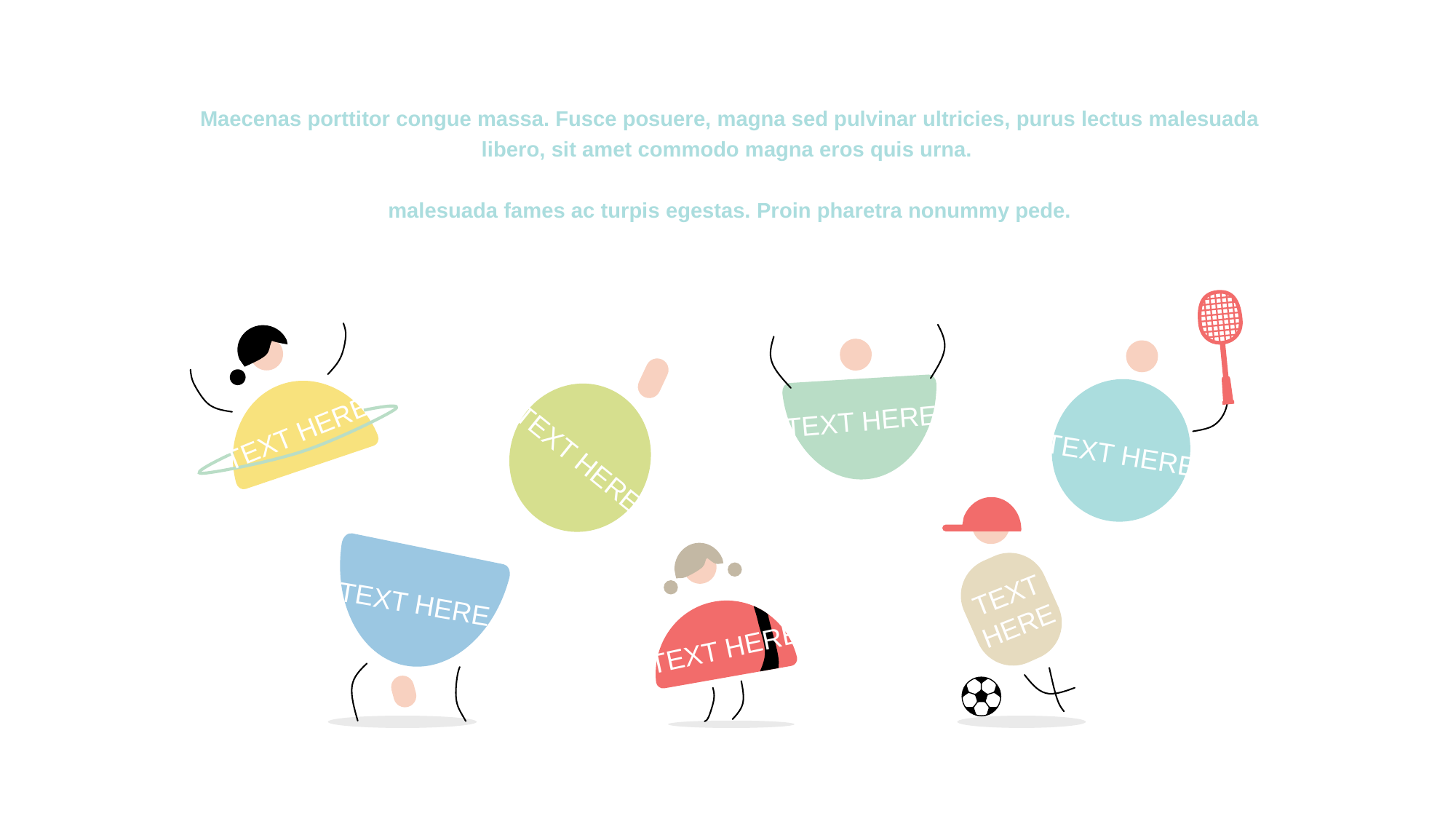

Maecenas porttitor congue massa. Fusce posuere, magna sed pulvinar ultricies, purus lectus malesuada libero, sit amet commodo magna eros quis urna.

malesuada fames ac turpis egestas. Proin pharetra nonummy pede.

TEXT HERE
TEXT HERE
TEXT HERE
TEXT HERE

TEXT
HERE
TEXT HERE
TEXT HERE